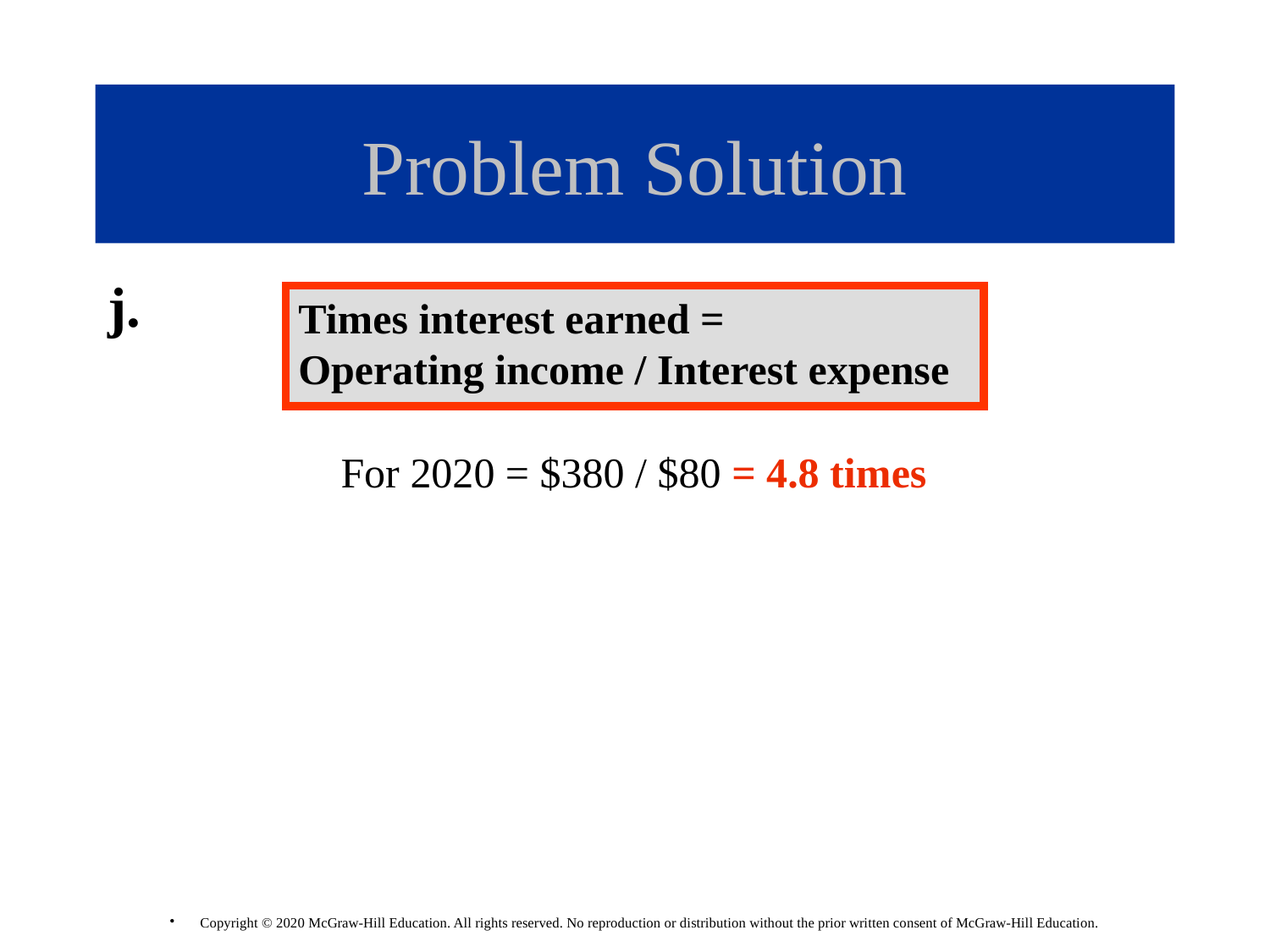

# Problem Solution
j.

                      For 2020 = $380 / $80 = 4.8 times

Times interest earned =                Operating income / Interest expense